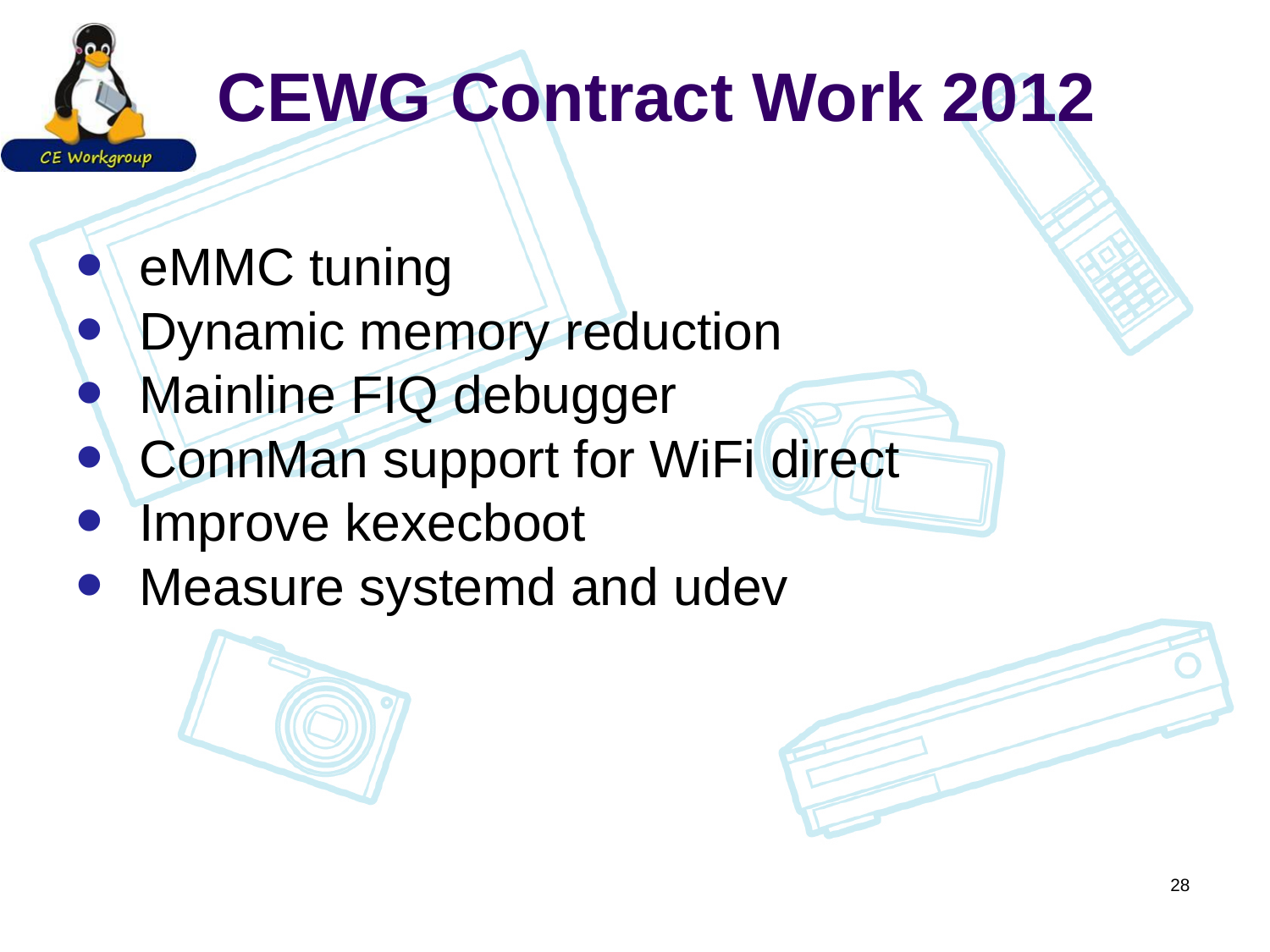

# CEWG Contract Work 2012
eMMC tuning
Dynamic memory reduction
Mainline FIQ debugger
ConnMan support for WiFi direct
Improve kexecboot
Measure systemd and udev
28